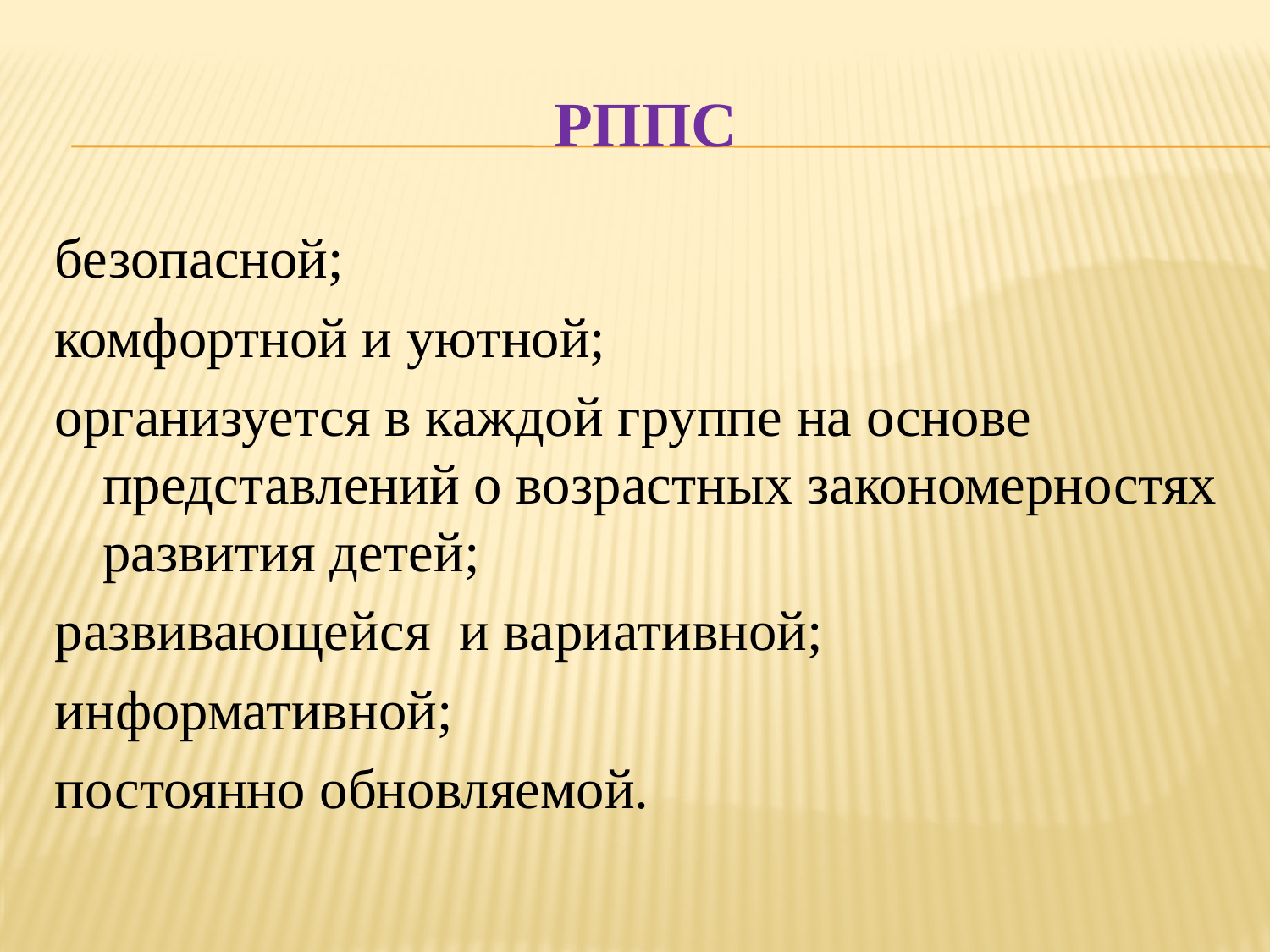

# РППС
безопасной;
комфортной и уютной;
организуется в каждой группе на основе представлений о возрастных закономерностях развития детей;
развивающейся  и вариативной;
информативной;
постоянно обновляемой.